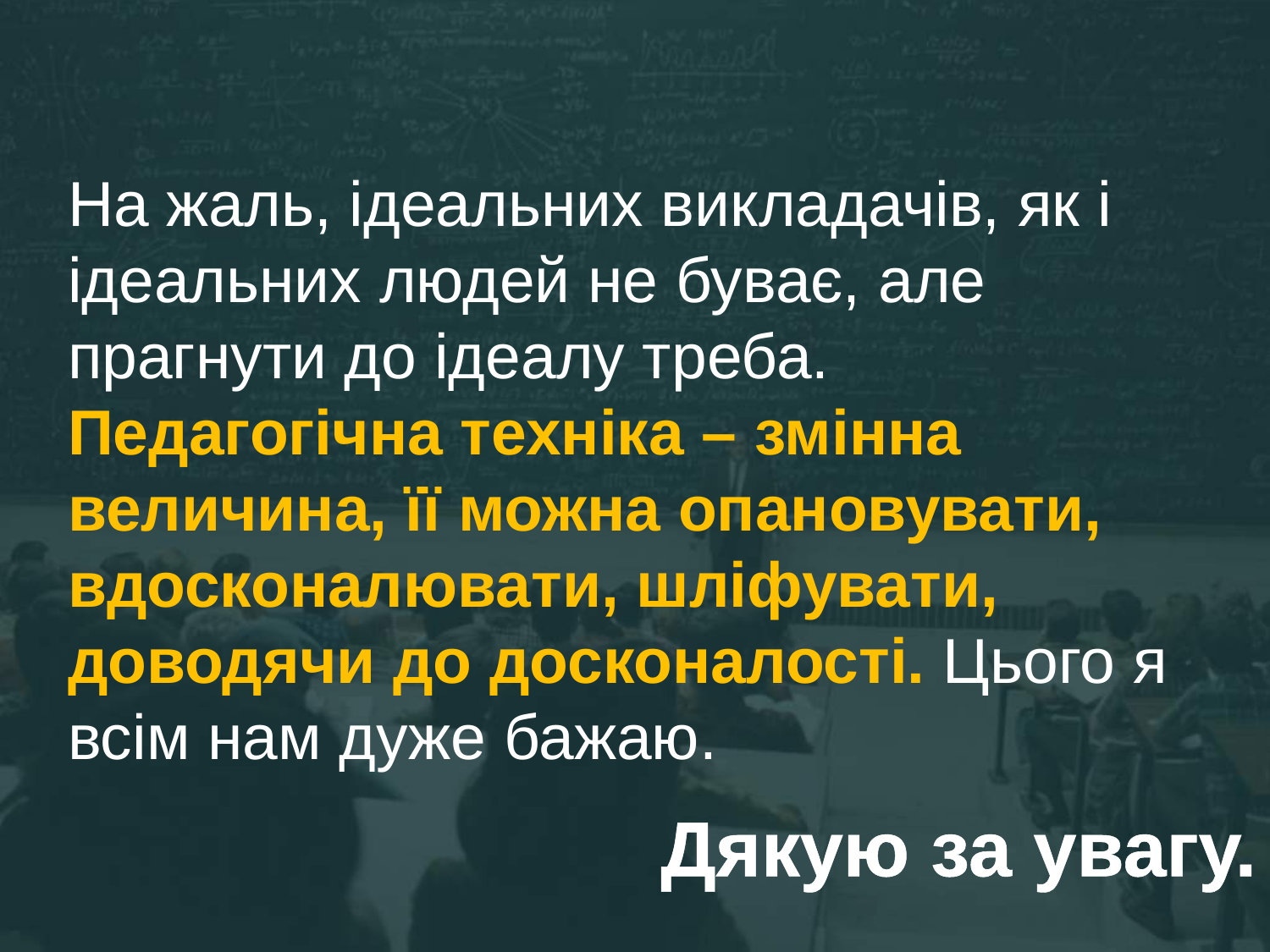

На жаль, ідеальних викладачів, як і ідеальних людей не буває, але прагнути до ідеалу треба. Педагогічна техніка – змінна величина, її можна опановувати, вдосконалювати, шліфувати, доводячи до досконалості. Цього я всім нам дуже бажаю.
# Дякую за увагу.